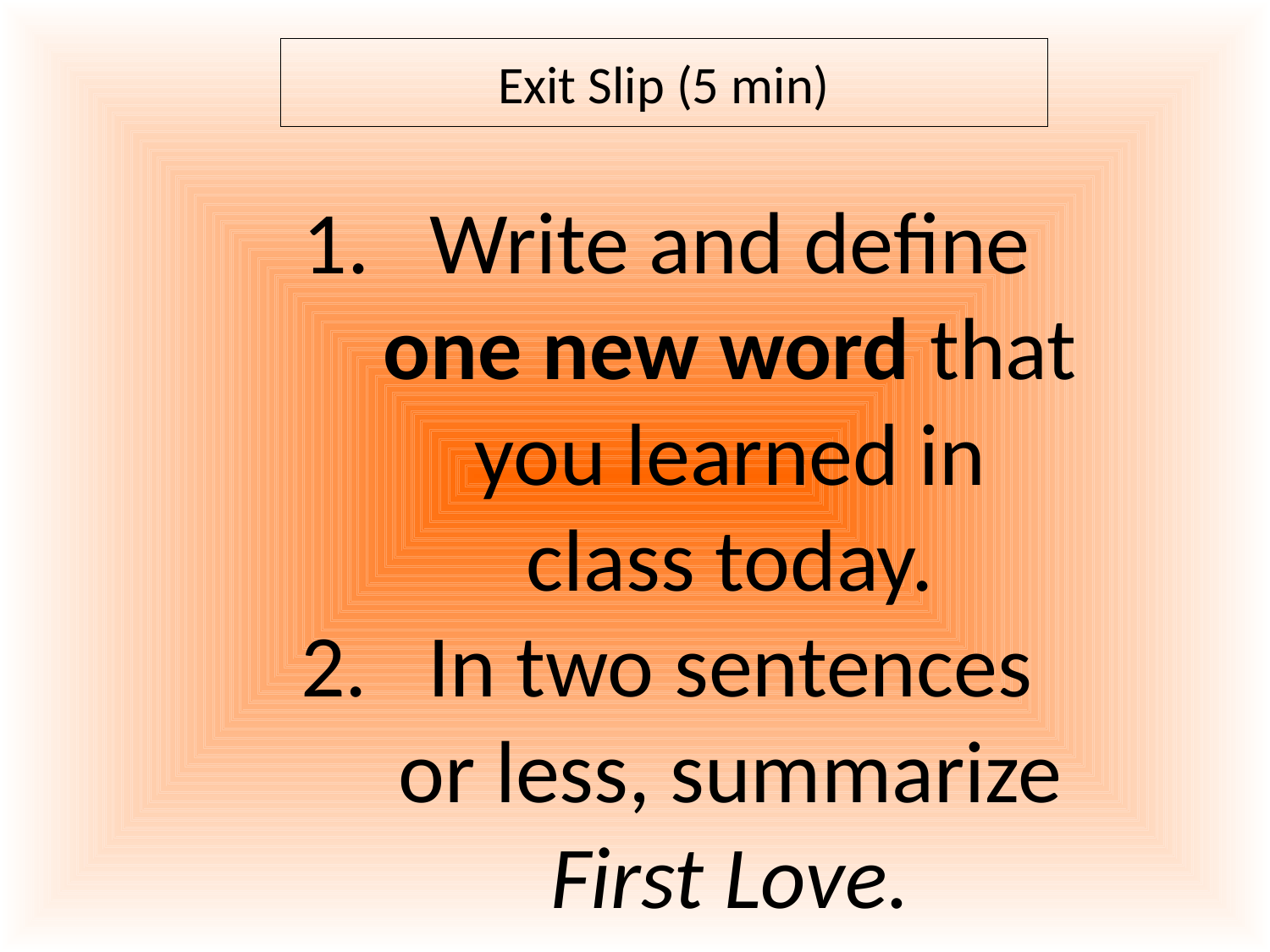

Exit Slip (5 min)
Write and define one new word that you learned in class today.
In two sentences or less, summarize First Love.